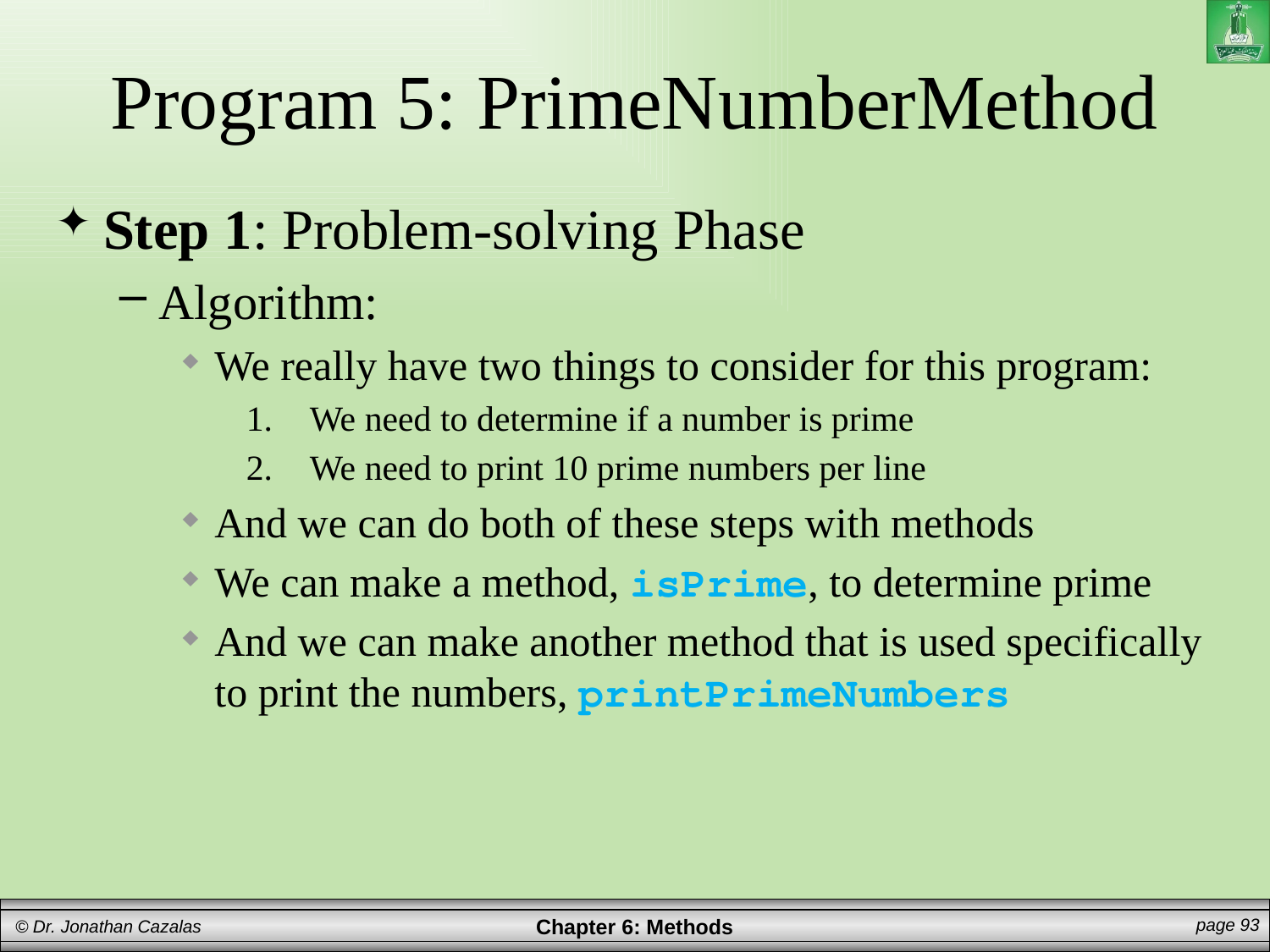

# Program 5: PrimeNumberMethod
Step 1: Problem-solving Phase
Algorithm:
We really have two things to consider for this program:
We need to determine if a number is prime
We need to print 10 prime numbers per line
And we can do both of these steps with methods
We can make a method, isPrime, to determine prime
And we can make another method that is used specifically to print the numbers, printPrimeNumbers